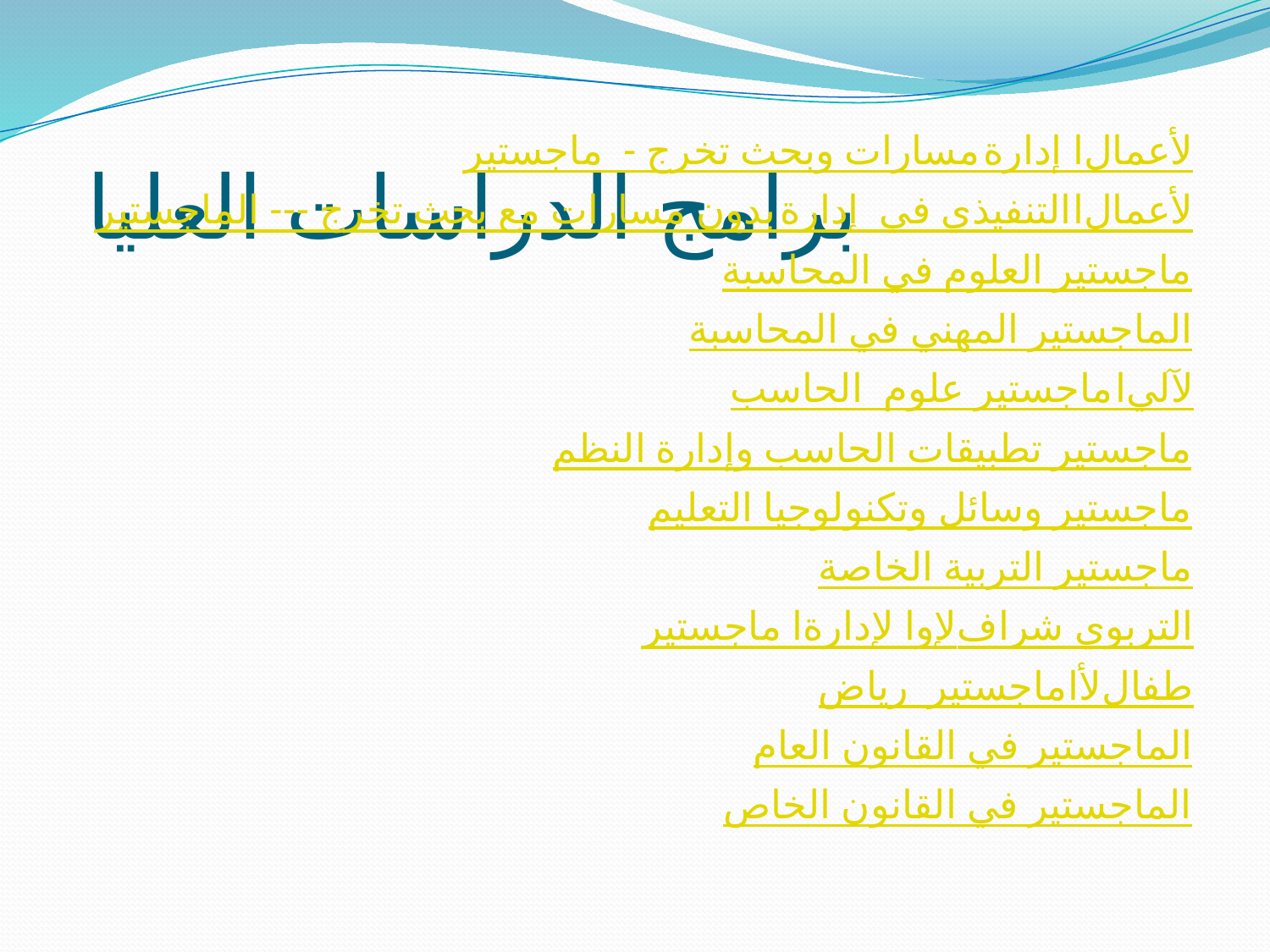

# برامج الدراسات العليا
مسارات وبحث تخرج - ﻣﺎﺟﺴﺘﻴﺮ ﺇﺩﺍﺭﺓ ﺍﻷﻋﻤﺎﻝ
بدون مسارات مع بحث تخرج ---ﺍﻟﻤﺎﺟﺴﺘﻴﺮ ﺍﻟﺘﻨﻔﻴﺬﻱ ﻓﻲ ﺇﺩﺍﺭﺓ ﺍﻷﻋﻤﺎﻝ
ﻣﺎﺟﺴﺘﻴﺮ ﺍﻟﻌﻠﻮﻡ ﻓﻲ ﺍﻟﻤﺤﺎﺳﺒﺔ
ﺍﻟﻤﺎﺟﺴﺘﻴﺮ ﺍﻟﻤﻬﻨﻲ ﻓﻲ ﺍﻟﻤﺤﺎﺳﺒﺔ
ﻣﺎﺟﺴﺘﻴﺮ ﻋﻠﻮﻡ ﺍﻟﺤﺎﺳﺐ ﺍﻵﻟﻲ
ﻣﺎﺟﺴﺘﻴﺮ ﺗﻄﺒﻴﻘﺎﺕ ﺍﻟﺤﺎﺳﺐ ﻭﺇﺩﺍﺭﺓ ﺍﻟﻨﻈﻢ
ﻣﺎﺟﺴﺘﻴﺮ ﻭﺳﺎﺋﻞ ﻭﺗﻜﻨﻮﻟﻮﺟﻴﺎ ﺍﻟﺘﻌﻠﻴﻢ
ﻣﺎﺟﺴﺘﻴﺮ ﺍﻟﺘﺮﺑﻴﺔ ﺍﻟﺨﺎﺻﺔ
ﻣﺎﺟﺴﺘﻴﺮ ﺍﻹﺩﺍﺭﺓ ﻭﺍﻹﺷﺮﺍﻑ ﺍﻟﺘﺮﺑﻮﻱ
ﻣﺎﺟﺴﺘﻴﺮ ﺭﻳﺎﺽ ﺍﻷﻃﻔﺎﻝ
ﺍﻟﻤﺎﺟﺴﺘﻴﺮ ﻓﻲ ﺍﻟﻘﺎﻧﻮﻥ ﺍﻟﻌﺎﻡ
ﺍﻟﻤﺎﺟﺴﺘﻴﺮ ﻓﻲ ﺍﻟﻘﺎﻧﻮﻥ ﺍﻟﺨﺎﺹ